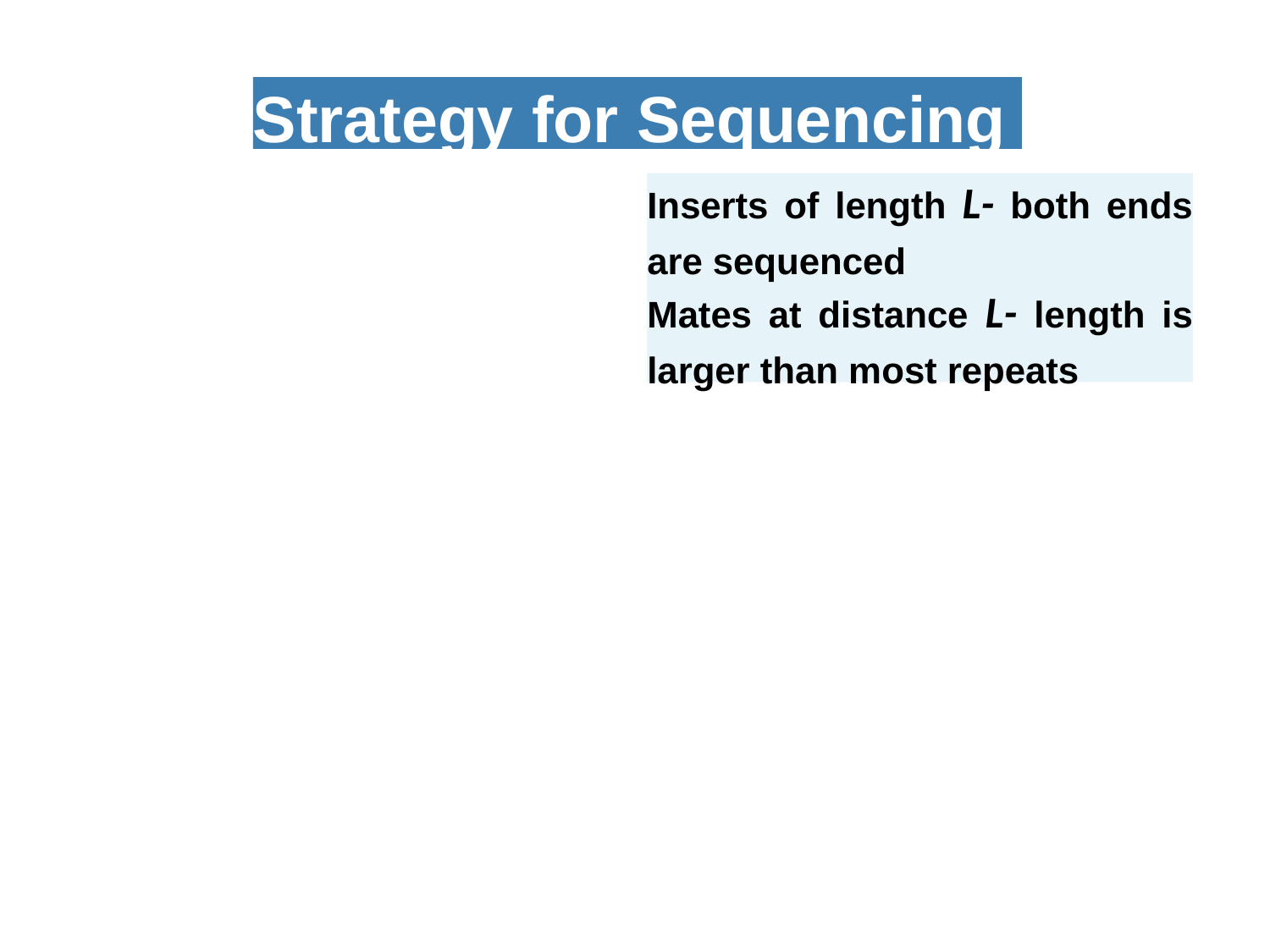

Strategy for Sequencing
Inserts of length L- both ends are sequenced
Mates at distance L- length is larger than most repeats